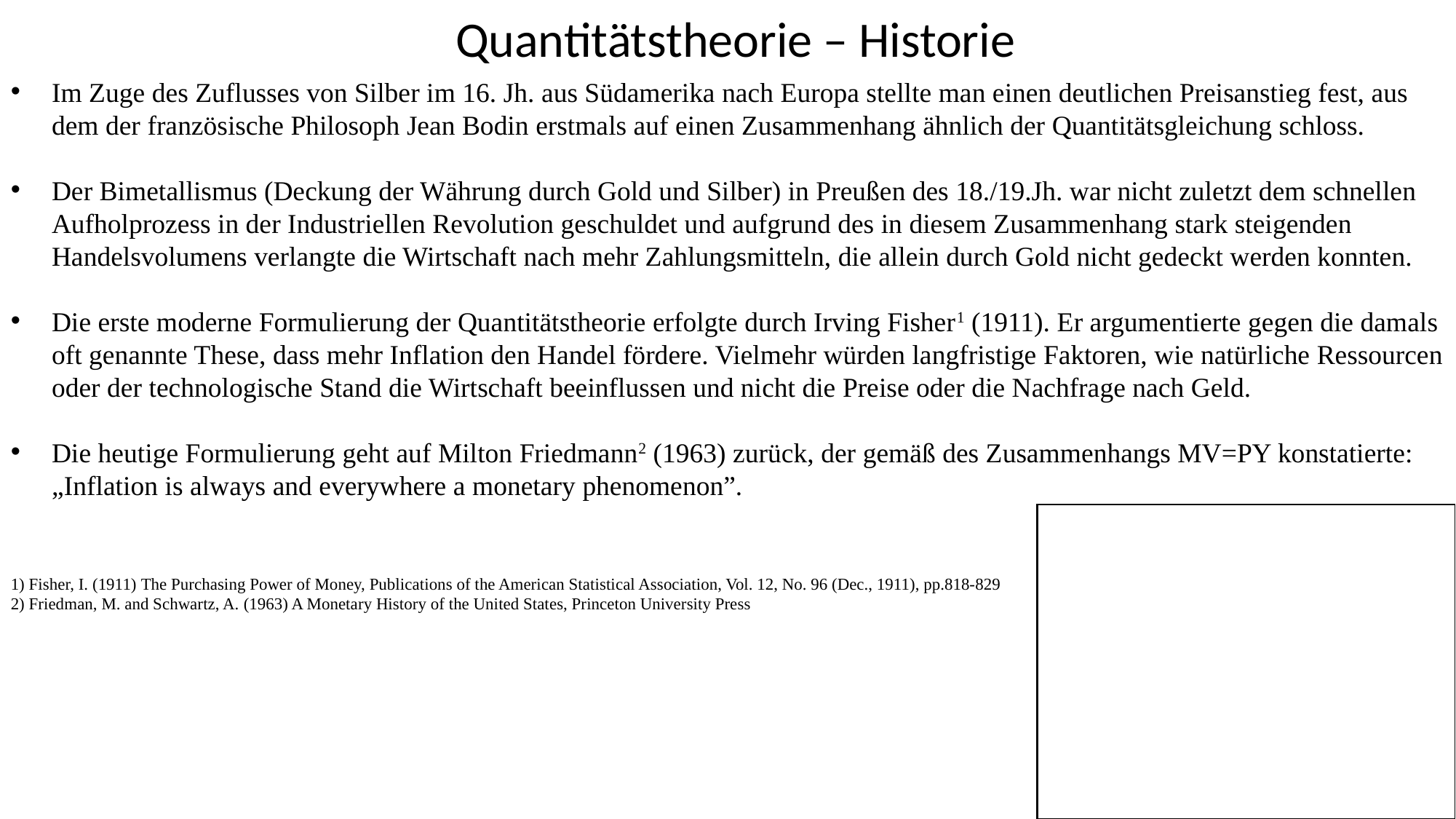

Quantitätstheorie – Historie
Im Zuge des Zuflusses von Silber im 16. Jh. aus Südamerika nach Europa stellte man einen deutlichen Preisanstieg fest, aus dem der französische Philosoph Jean Bodin erstmals auf einen Zusammenhang ähnlich der Quantitätsgleichung schloss.

Der Bimetallismus (Deckung der Währung durch Gold und Silber) in Preußen des 18./19.Jh. war nicht zuletzt dem schnellen Aufholprozess in der Industriellen Revolution geschuldet und aufgrund des in diesem Zusammenhang stark steigenden Handelsvolumens verlangte die Wirtschaft nach mehr Zahlungsmitteln, die allein durch Gold nicht gedeckt werden konnten.

Die erste moderne Formulierung der Quantitätstheorie erfolgte durch Irving Fisher1 (1911). Er argumentierte gegen die damals oft genannte These, dass mehr Inflation den Handel fördere. Vielmehr würden langfristige Faktoren, wie natürliche Ressourcen oder der technologische Stand die Wirtschaft beeinflussen und nicht die Preise oder die Nachfrage nach Geld.

Die heutige Formulierung geht auf Milton Friedmann2 (1963) zurück, der gemäß des Zusammenhangs MV=PY konstatierte: „Inflation is always and everywhere a monetary phenomenon”.

1) Fisher, I. (1911) The Purchasing Power of Money, Publications of the American Statistical Association, Vol. 12, No. 96 (Dec., 1911), pp.818-829
2) Friedman, M. and Schwartz, A. (1963) A Monetary History of the United States, Princeton University Press